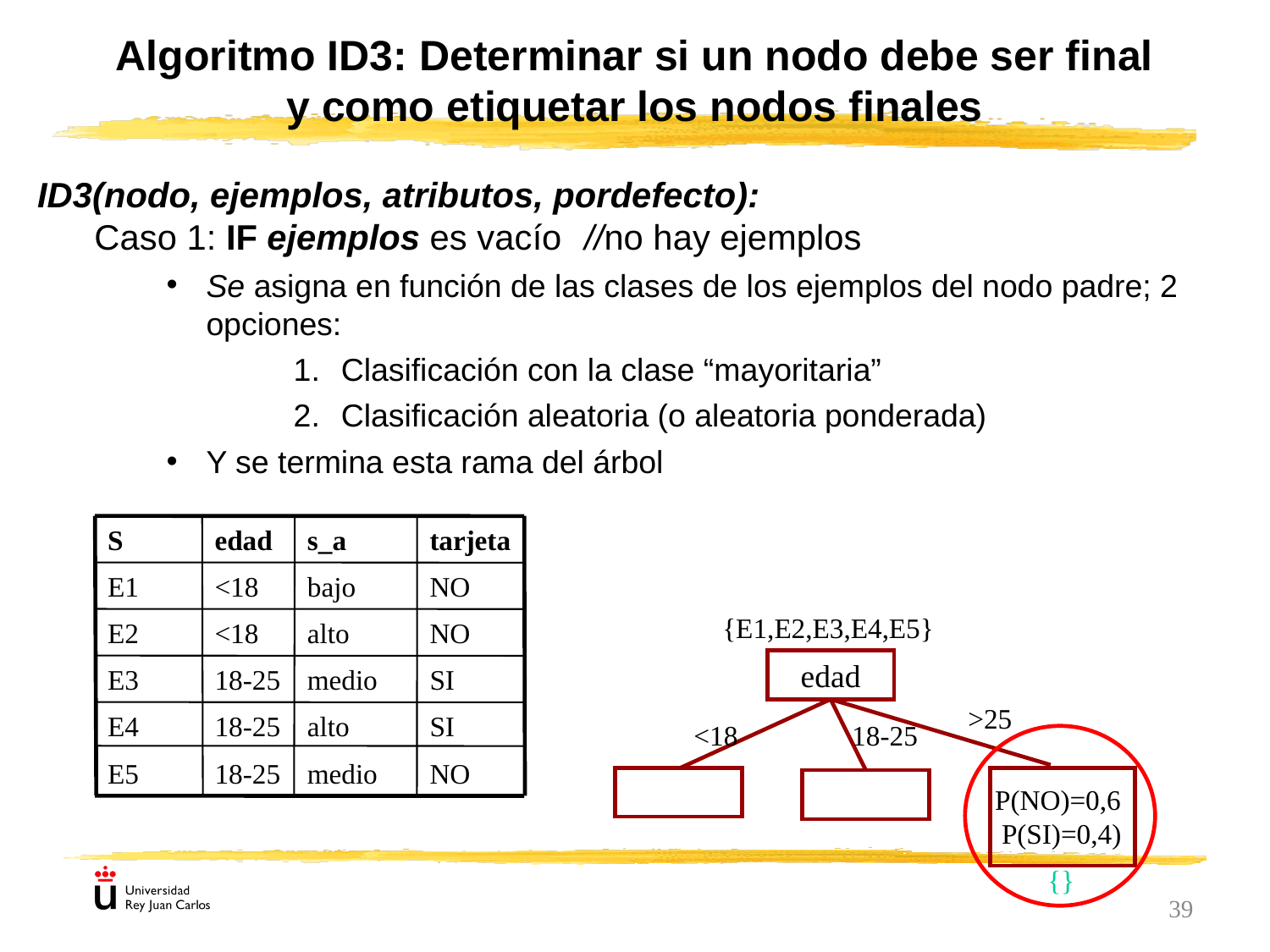

Algoritmo ID3: Determinar si un nodo debe ser final y como etiquetar los nodos finales
ID3(nodo, ejemplos, atributos, pordefecto):
	  Caso 1: IF ejemplos es vacío 	//no hay ejemplos
Se asigna en función de las clases de los ejemplos del nodo padre; 2 opciones:
Clasificación con la clase “mayoritaria”
Clasificación aleatoria (o aleatoria ponderada)
Y se termina esta rama del árbol

S

edad

s_a

tarjeta

E1

<18
bajo
NO
E2

<18
alto
NO
E3

18-25
medio
SI
E4

18-25
alto
SI

E5
18-25
medio
NO
{E1,E2,E3,E4,E5}
edad
>25

<18
18-25

P(NO)=0,6
P(SI)=0,4)

{}
39